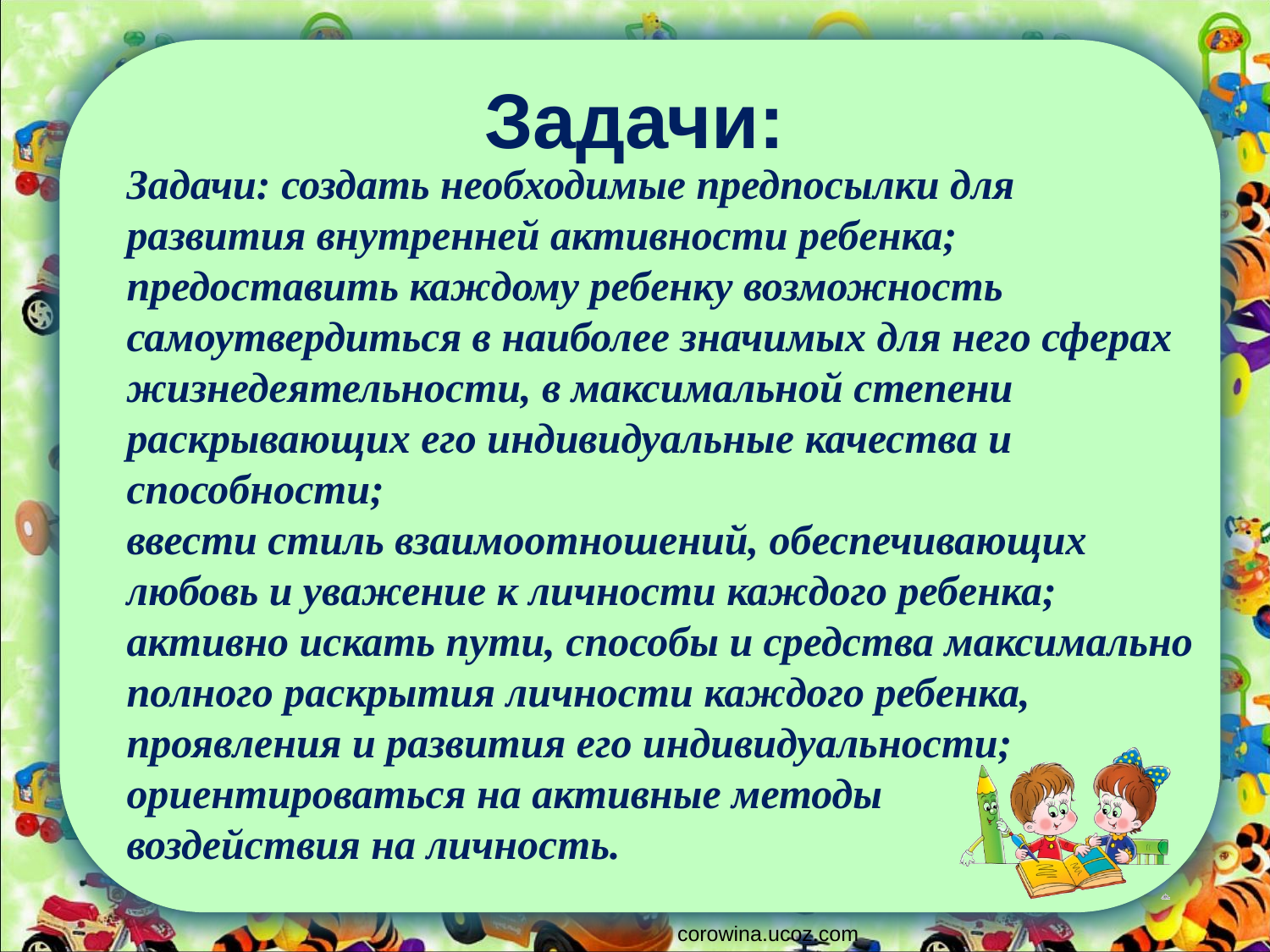

# Задачи:
Задачи: создать необходимые предпосылки для развития внутренней активности ребенка;
предоставить каждому ребенку возможность самоутвердиться в наиболее значимых для него сферах жизнедеятельности, в максимальной степени раскрывающих его индивидуальные качества и способности;
ввести стиль взаимоотношений, обеспечивающих любовь и уважение к личности каждого ребенка;
активно искать пути, способы и средства максимально полного раскрытия личности каждого ребенка, проявления и развития его индивидуальности;
ориентироваться на активные методы
воздействия на личность.

corowina.ucoz.com